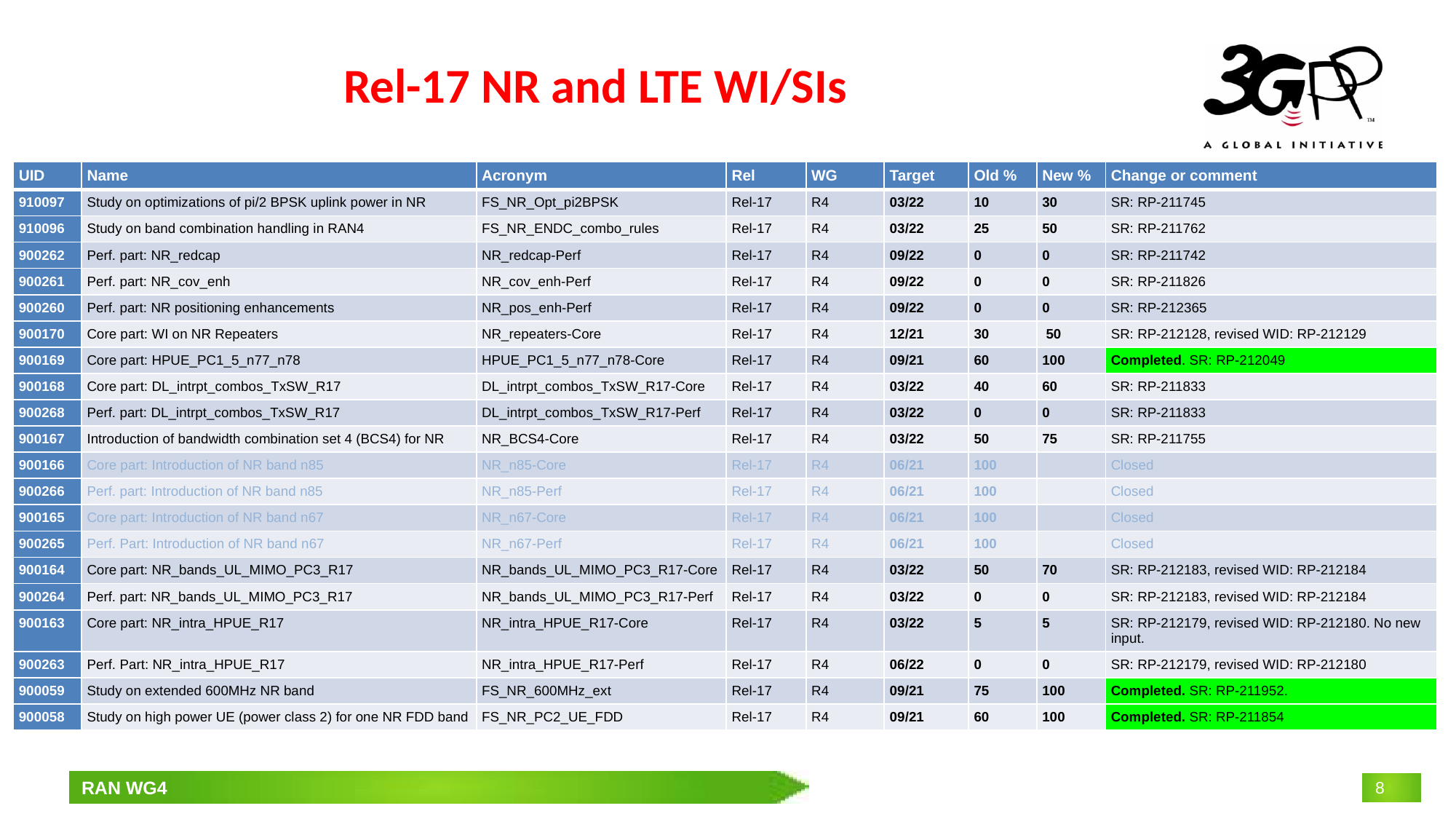

# Rel-17 NR and LTE WI/SIs
| UID | Name | Acronym | Rel | WG | Target | Old % | New % | Change or comment |
| --- | --- | --- | --- | --- | --- | --- | --- | --- |
| 910097 | Study on optimizations of pi/2 BPSK uplink power in NR | FS\_NR\_Opt\_pi2BPSK | Rel-17 | R4 | 03/22 | 10 | 30 | SR: RP-211745 |
| 910096 | Study on band combination handling in RAN4 | FS\_NR\_ENDC\_combo\_rules | Rel-17 | R4 | 03/22 | 25 | 50 | SR: RP-211762 |
| 900262 | Perf. part: NR\_redcap | NR\_redcap-Perf | Rel-17 | R4 | 09/22 | 0 | 0 | SR: RP-211742 |
| 900261 | Perf. part: NR\_cov\_enh | NR\_cov\_enh-Perf | Rel-17 | R4 | 09/22 | 0 | 0 | SR: RP-211826 |
| 900260 | Perf. part: NR positioning enhancements | NR\_pos\_enh-Perf | Rel-17 | R4 | 09/22 | 0 | 0 | SR: RP-212365 |
| 900170 | Core part: WI on NR Repeaters | NR\_repeaters-Core | Rel-17 | R4 | 12/21 | 30 | 50 | SR: RP-212128, revised WID: RP-212129 |
| 900169 | Core part: HPUE\_PC1\_5\_n77\_n78 | HPUE\_PC1\_5\_n77\_n78-Core | Rel-17 | R4 | 09/21 | 60 | 100 | Completed. SR: RP-212049 |
| 900168 | Core part: DL\_intrpt\_combos\_TxSW\_R17 | DL\_intrpt\_combos\_TxSW\_R17-Core | Rel-17 | R4 | 03/22 | 40 | 60 | SR: RP-211833 |
| 900268 | Perf. part: DL\_intrpt\_combos\_TxSW\_R17 | DL\_intrpt\_combos\_TxSW\_R17-Perf | Rel-17 | R4 | 03/22 | 0 | 0 | SR: RP-211833 |
| 900167 | Introduction of bandwidth combination set 4 (BCS4) for NR | NR\_BCS4-Core | Rel-17 | R4 | 03/22 | 50 | 75 | SR: RP-211755 |
| 900166 | Core part: Introduction of NR band n85 | NR\_n85-Core | Rel-17 | R4 | 06/21 | 100 |  | Closed |
| 900266 | Perf. part: Introduction of NR band n85 | NR\_n85-Perf | Rel-17 | R4 | 06/21 | 100 |  | Closed |
| 900165 | Core part: Introduction of NR band n67 | NR\_n67-Core | Rel-17 | R4 | 06/21 | 100 |  | Closed |
| 900265 | Perf. Part: Introduction of NR band n67 | NR\_n67-Perf | Rel-17 | R4 | 06/21 | 100 |  | Closed |
| 900164 | Core part: NR\_bands\_UL\_MIMO\_PC3\_R17 | NR\_bands\_UL\_MIMO\_PC3\_R17-Core | Rel-17 | R4 | 03/22 | 50 | 70 | SR: RP-212183, revised WID: RP-212184 |
| 900264 | Perf. part: NR\_bands\_UL\_MIMO\_PC3\_R17 | NR\_bands\_UL\_MIMO\_PC3\_R17-Perf | Rel-17 | R4 | 03/22 | 0 | 0 | SR: RP-212183, revised WID: RP-212184 |
| 900163 | Core part: NR\_intra\_HPUE\_R17 | NR\_intra\_HPUE\_R17-Core | Rel-17 | R4 | 03/22 | 5 | 5 | SR: RP-212179, revised WID: RP-212180. No new input. |
| 900263 | Perf. Part: NR\_intra\_HPUE\_R17 | NR\_intra\_HPUE\_R17-Perf | Rel-17 | R4 | 06/22 | 0 | 0 | SR: RP-212179, revised WID: RP-212180 |
| 900059 | Study on extended 600MHz NR band | FS\_NR\_600MHz\_ext | Rel-17 | R4 | 09/21 | 75 | 100 | Completed. SR: RP-211952. |
| 900058 | Study on high power UE (power class 2) for one NR FDD band | FS\_NR\_PC2\_UE\_FDD | Rel-17 | R4 | 09/21 | 60 | 100 | Completed. SR: RP-211854 |